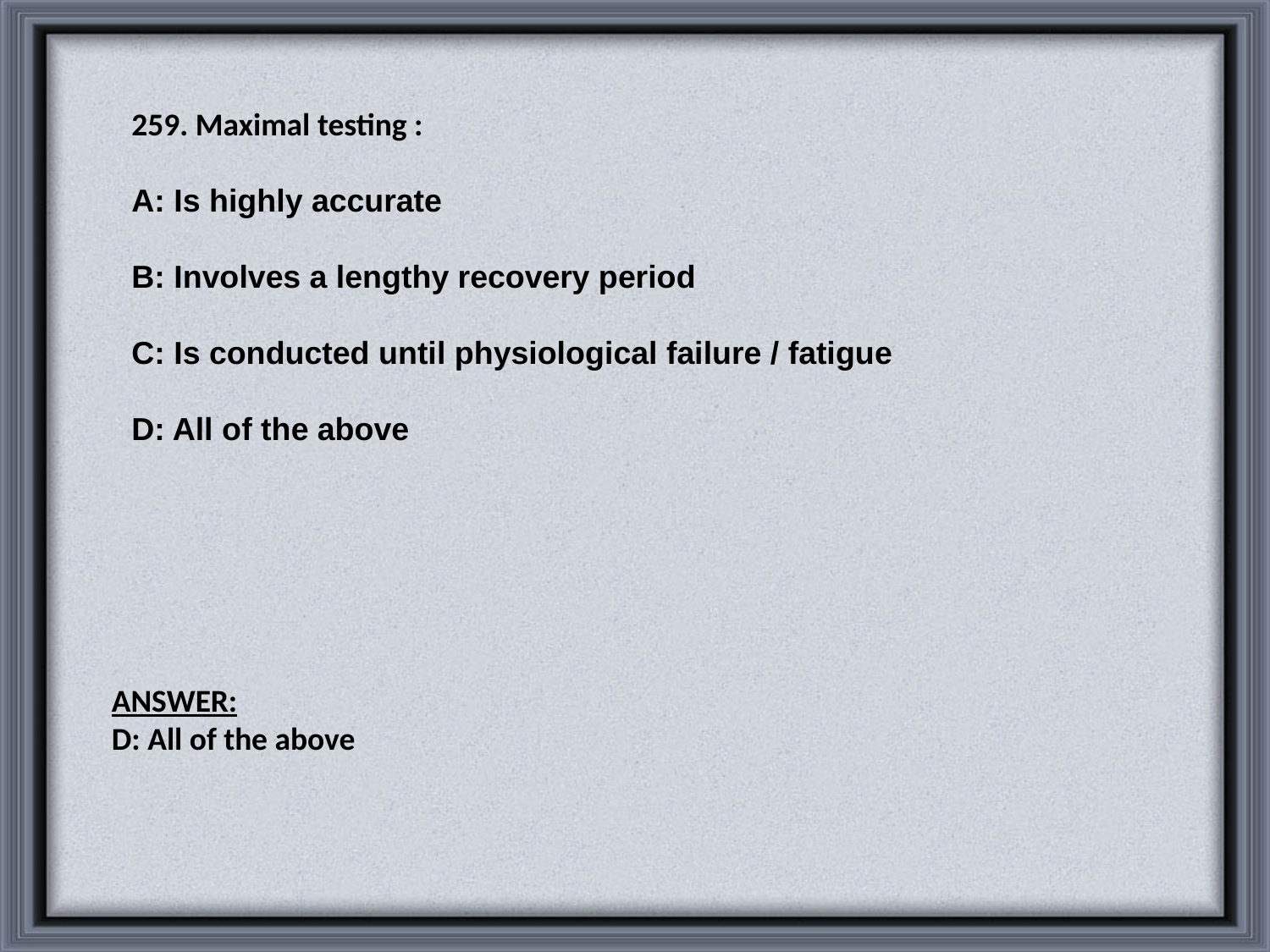

259. Maximal testing :

A: Is highly accurate

B: Involves a lengthy recovery period

C: Is conducted until physiological failure / fatigue

D: All of the above

ANSWER:
D: All of the above